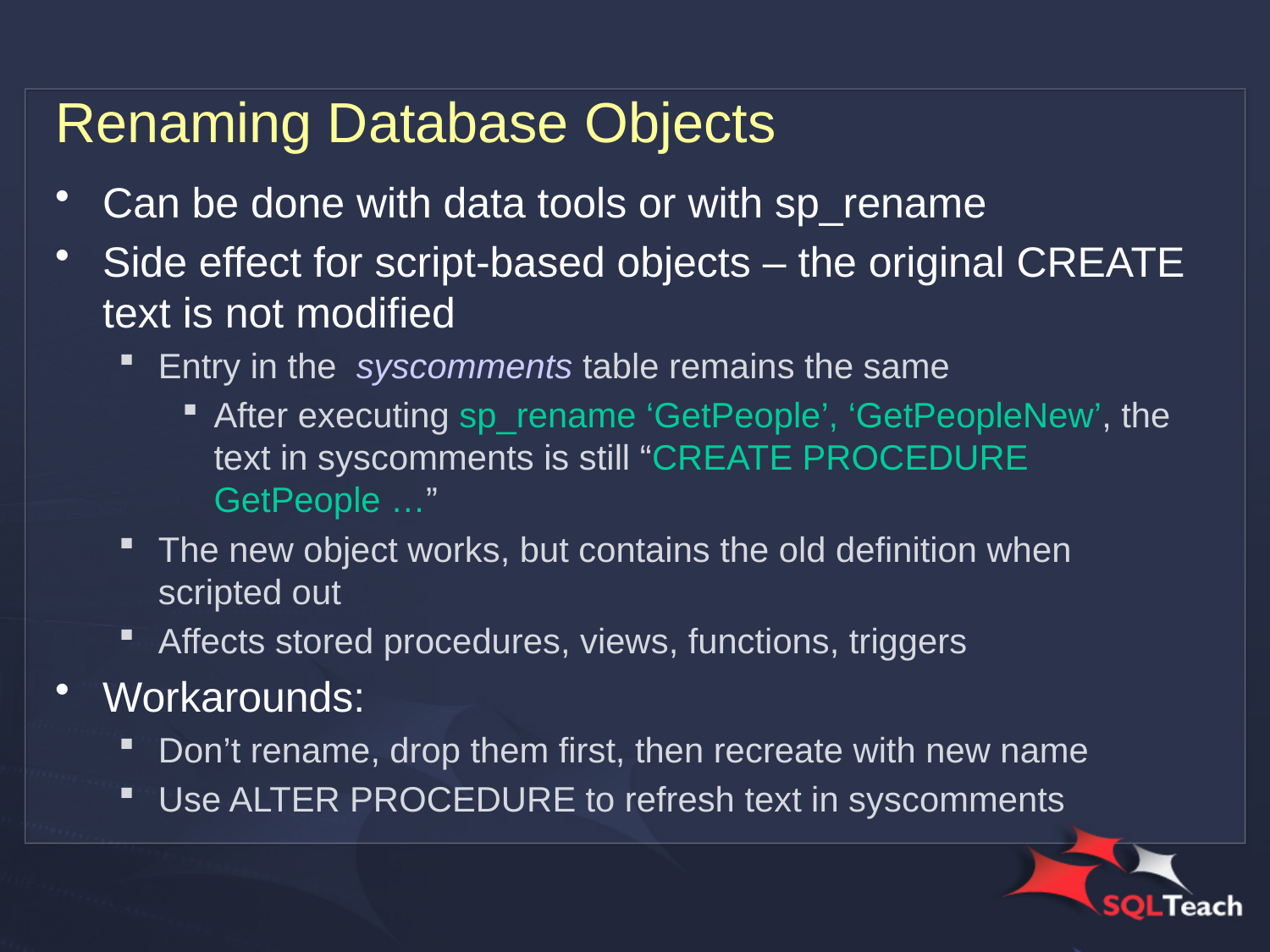

# Renaming Database Objects
Can be done with data tools or with sp_rename
Side effect for script-based objects – the original CREATE text is not modified
Entry in the  syscomments table remains the same
After executing sp_rename ‘GetPeople’, ‘GetPeopleNew’, the text in syscomments is still “CREATE PROCEDURE GetPeople …”
The new object works, but contains the old definition when scripted out
Affects stored procedures, views, functions, triggers
Workarounds:
Don’t rename, drop them first, then recreate with new name
Use ALTER PROCEDURE to refresh text in syscomments